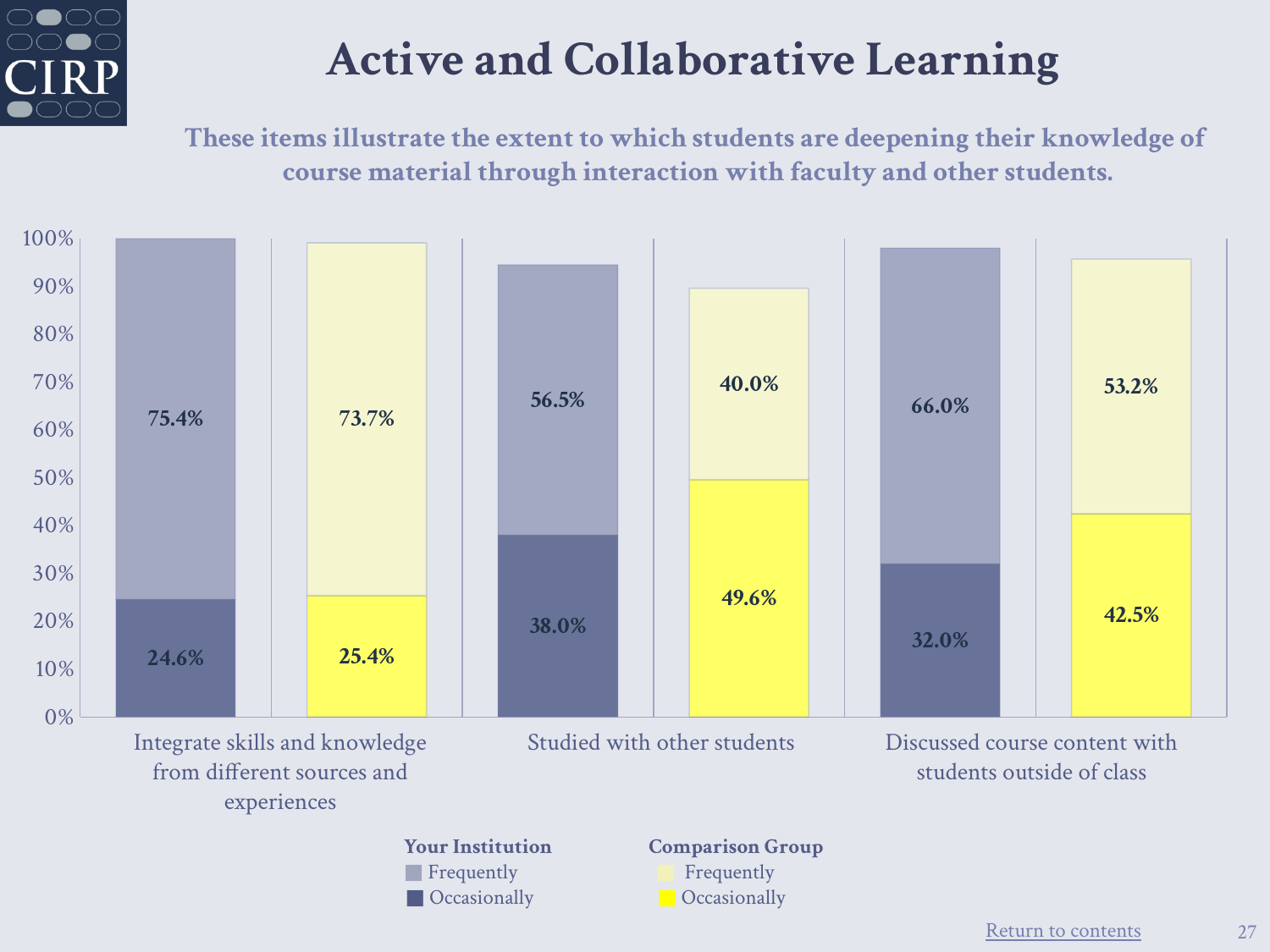

# Active and Collaborative Learning These items illustrate the extent to which students are deepening their knowledge of course material through interaction with faculty and other students.

### Chart

| Category | Occasionally | Frequently |
|---|---|---|
| Your Institution | 0.246 | 0.754 |
| Comparison Group | 0.254 | 0.737 |
| Your Institution | 0.38 | 0.565 |
| Comparison Group | 0.496 | 0.4 |
| Your Institution | 0.32 | 0.66 |
| Comparison Group | 0.425 | 0.532 |
Integrate skills and knowledge from different sources and experiences
Studied with other students
Discussed course content with students outside of class
Your Institution
■ Frequently
■ Occasionally

Comparison Group
 ■  Frequently
■ Occasionally

27